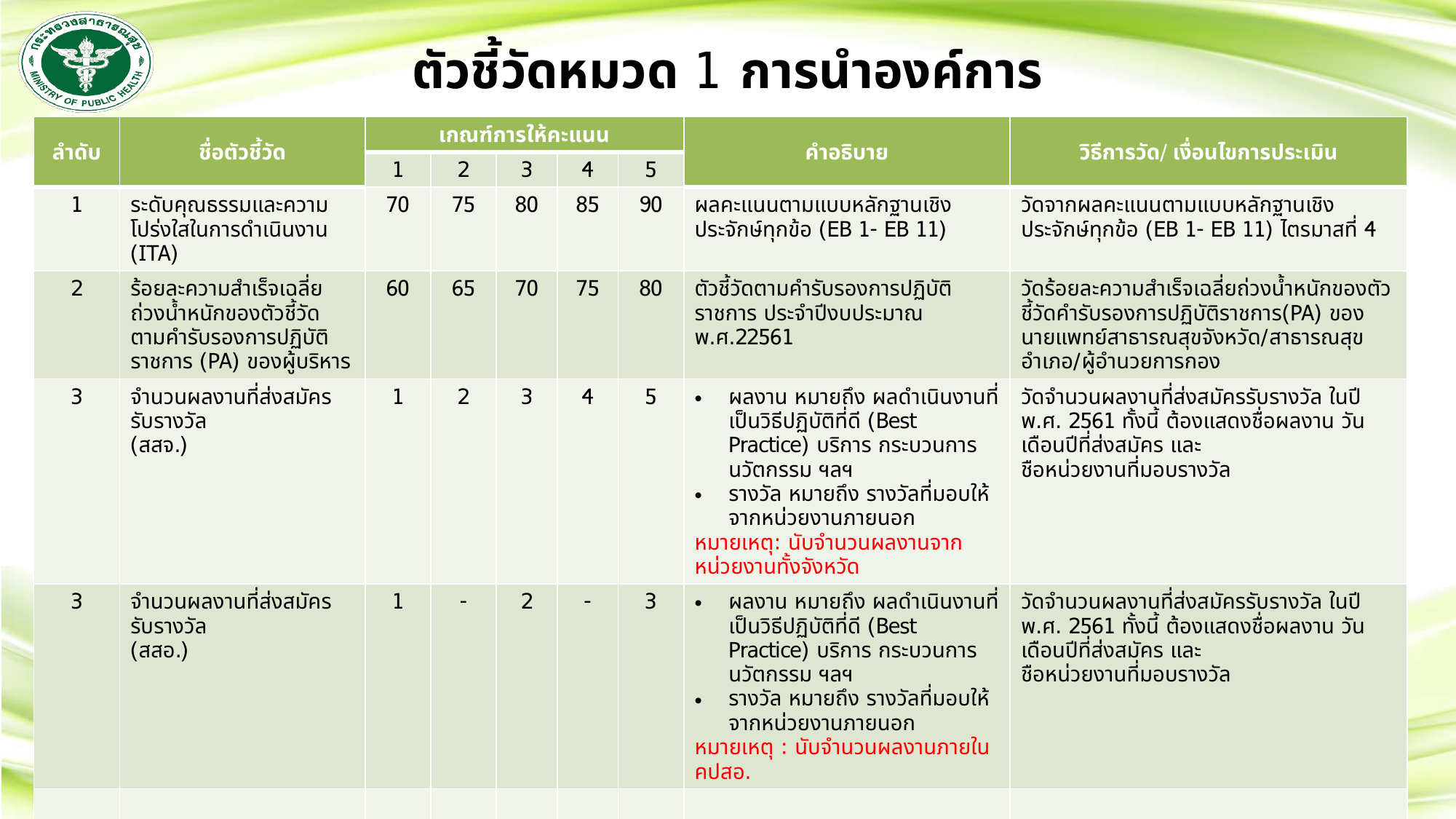

# ตัวชี้วัดหมวด 1 การนำองค์การ
| ลำดับ | ชื่อตัวชี้วัด | เกณฑ์การให้คะแนน |  |  |  |  | คำอธิบาย | วิธีการวัด/เงื่อนไขการประเมิน |
| --- | --- | --- | --- | --- | --- | --- | --- | --- |
|  |  | 1 | 2 | 3 | 4 | 5 |  |  |
| 1 | ระดับคุณธรรมและความโปร่งใสในการดำเนินงาน (ITA) | 70 | 75 | 80 | 85 | 90 | ผลคะแนนตามแบบหลักฐานเชิงประจักษ์ทุกข้อ (EB 1- EB 11) | วัดจากผลคะแนนตามแบบหลักฐานเชิงประจักษ์ทุกข้อ (EB 1- EB 11) ไตรมาสที่ 4 |
| 2 | ร้อยละความสำเร็จเฉลี่ยถ่วงน้ำหนักของตัวชี้วัดตามคำรับรองการปฏิบัติราชการ (PA) ของผู้บริหาร | 60 | 65 | 70 | 75 | 80 | ตัวชี้วัดตามคำรับรองการปฏิบัติราชการ ประจำปีงบประมาณ พ.ศ.22561 | วัดร้อยละความสำเร็จเฉลี่ยถ่วงน้ำหนักของตัวชี้วัดคำรับรองการปฏิบัติราชการ(PA) ของนายแพทย์สาธารณสุขจังหวัด/สาธารณสุขอำเภอ/ผู้อำนวยการกอง |
| 3 | จำนวนผลงานที่ส่งสมัครรับรางวัล (สสจ.) | 1 | 2 | 3 | 4 | 5 | ผลงาน หมายถึง ผลดำเนินงานที่เป็นวิธีปฏิบัติที่ดี (Best Practice) บริการ กระบวนการ นวัตกรรม ฯลฯ รางวัล หมายถึง รางวัลที่มอบให้จากหน่วยงานภายนอก หมายเหตุ: นับจำนวนผลงานจากหน่วยงานทั้งจังหวัด | วัดจำนวนผลงานที่ส่งสมัครรับรางวัล ในปี พ.ศ. 2561 ทั้งนี้ ต้องแสดงชื่อผลงาน วัน เดือนปีที่ส่งสมัคร และ ชือหน่วยงานที่มอบรางวัล |
| 3 | จำนวนผลงานที่ส่งสมัครรับรางวัล (สสอ.) | 1 | - | 2 | - | 3 | ผลงาน หมายถึง ผลดำเนินงานที่เป็นวิธีปฏิบัติที่ดี (Best Practice) บริการ กระบวนการ นวัตกรรม ฯลฯ รางวัล หมายถึง รางวัลที่มอบให้จากหน่วยงานภายนอก หมายเหตุ : นับจำนวนผลงานภายใน คปสอ. | วัดจำนวนผลงานที่ส่งสมัครรับรางวัล ในปี พ.ศ. 2561 ทั้งนี้ ต้องแสดงชื่อผลงาน วัน เดือนปีที่ส่งสมัคร และ ชือหน่วยงานที่มอบรางวัล |
|  |  |  |  |  |  |  |  |  |
|  |  |  |  |  |  |  |  |  |